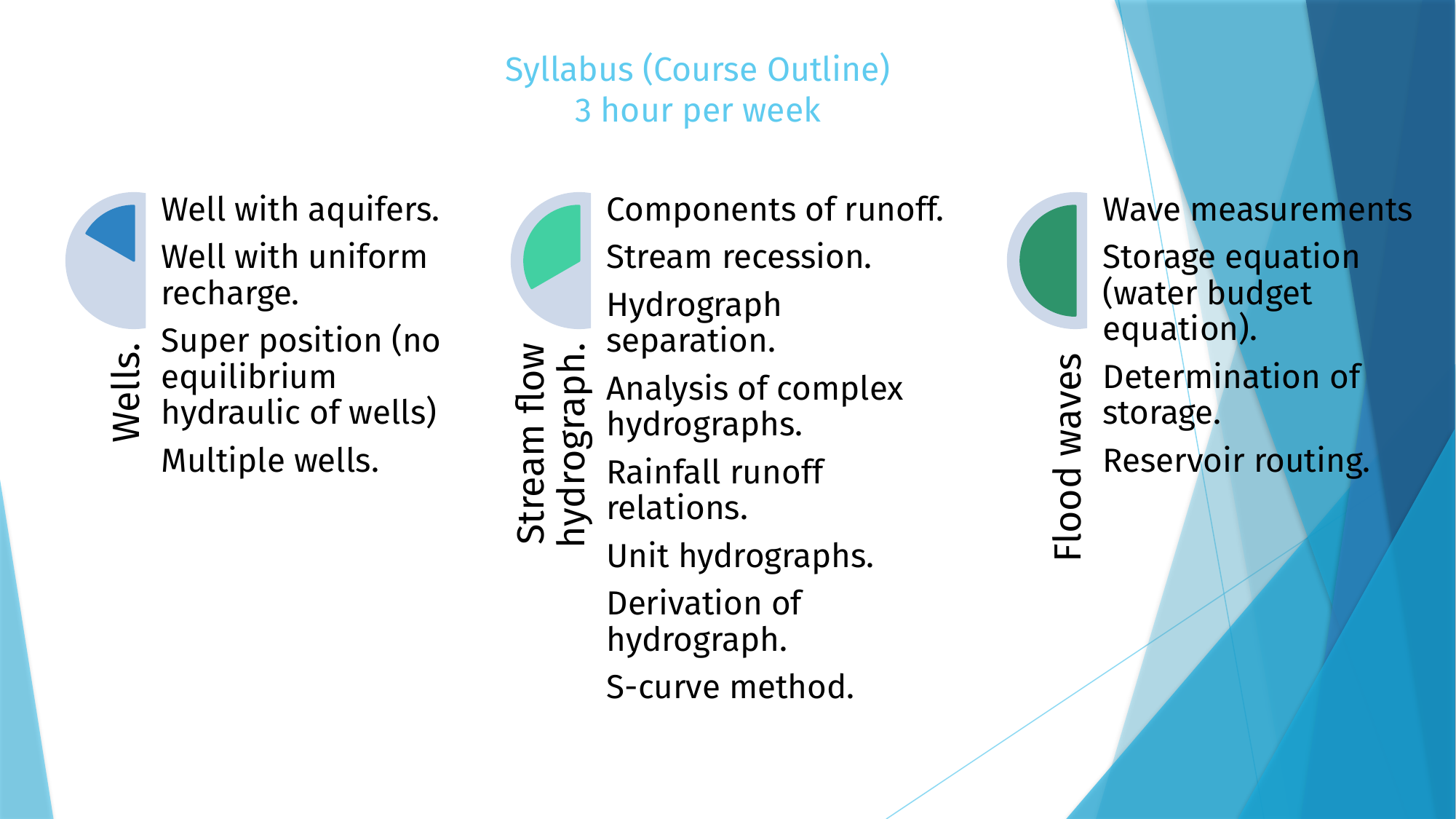

# Syllabus (Course Outline) 3 hour per week
Wells.
Well with aquifers.
Well with uniform recharge.
Super position (no equilibrium hydraulic of wells)
Multiple wells.
Stream flow hydrograph.
Components of runoff.
Stream recession.
Hydrograph separation.
Analysis of complex hydrographs.
Rainfall runoff relations.
Unit hydrographs.
Derivation of hydrograph.
S-curve method.
Flood waves
Wave measurements
Storage equation (water budget equation).
Determination of storage.
Reservoir routing.